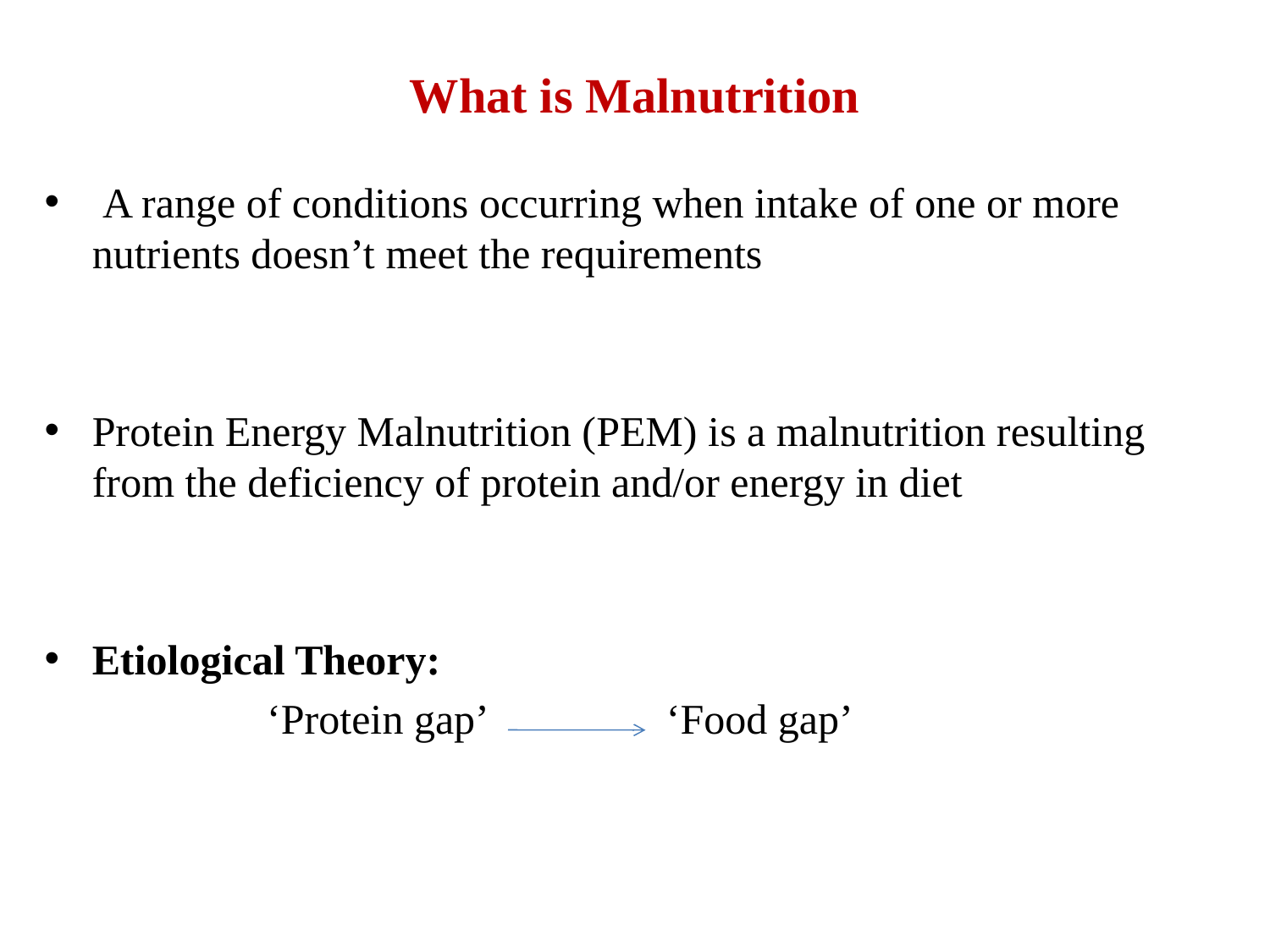

# What is Malnutrition
 A range of conditions occurring when intake of one or more nutrients doesn’t meet the requirements

Protein Energy Malnutrition (PEM) is a malnutrition resulting from the deficiency of protein and/or energy in diet

Etiological Theory:
                     ‘Protein gap’                 ‘Food gap’